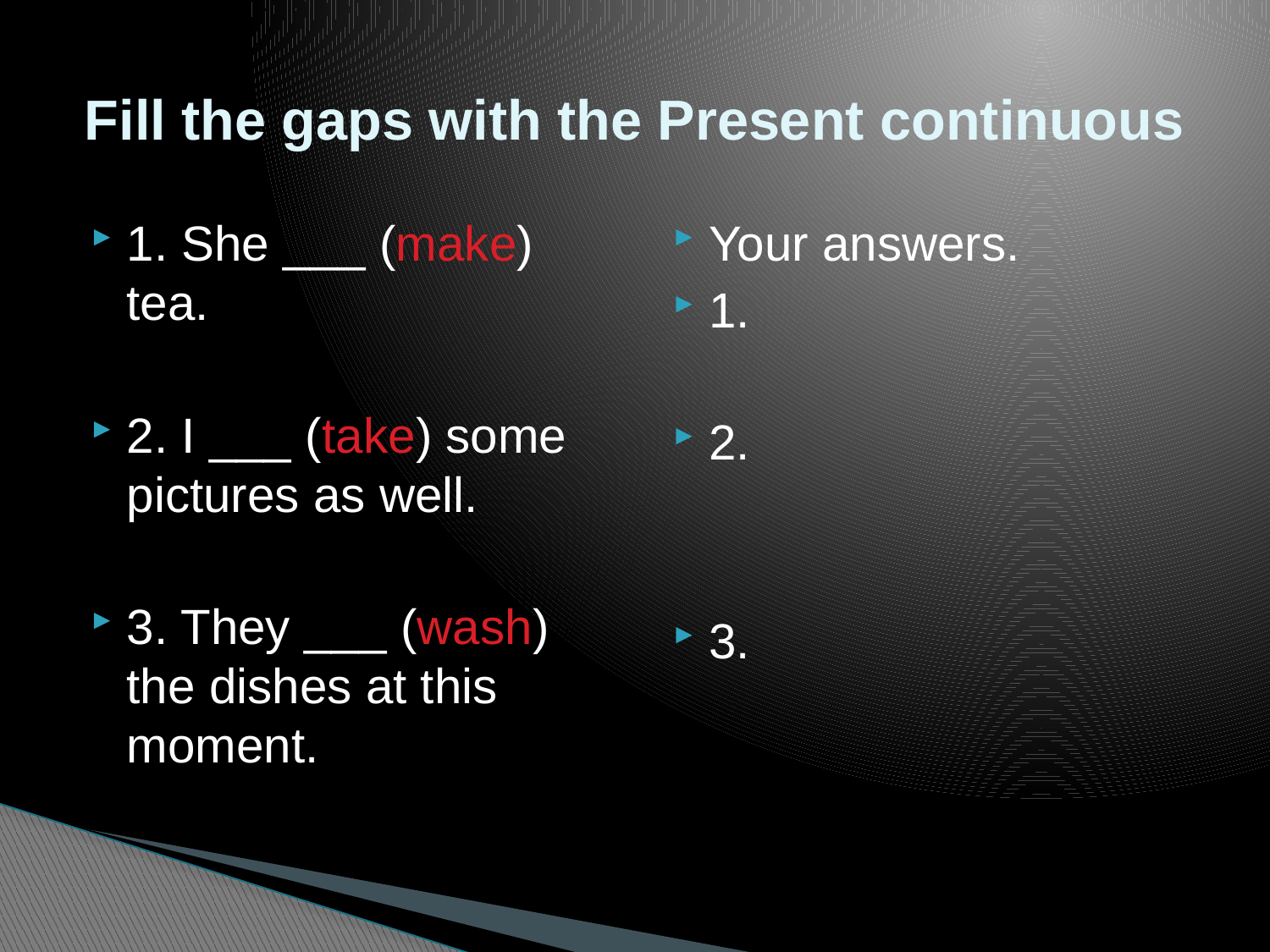

# Fill the gaps with the Present continuous
1. She ___ (make) tea.

2. I ___ (take) some pictures as well.

3. They ___ (wash) the dishes at this moment.
Your answers.
1.

2.

3.